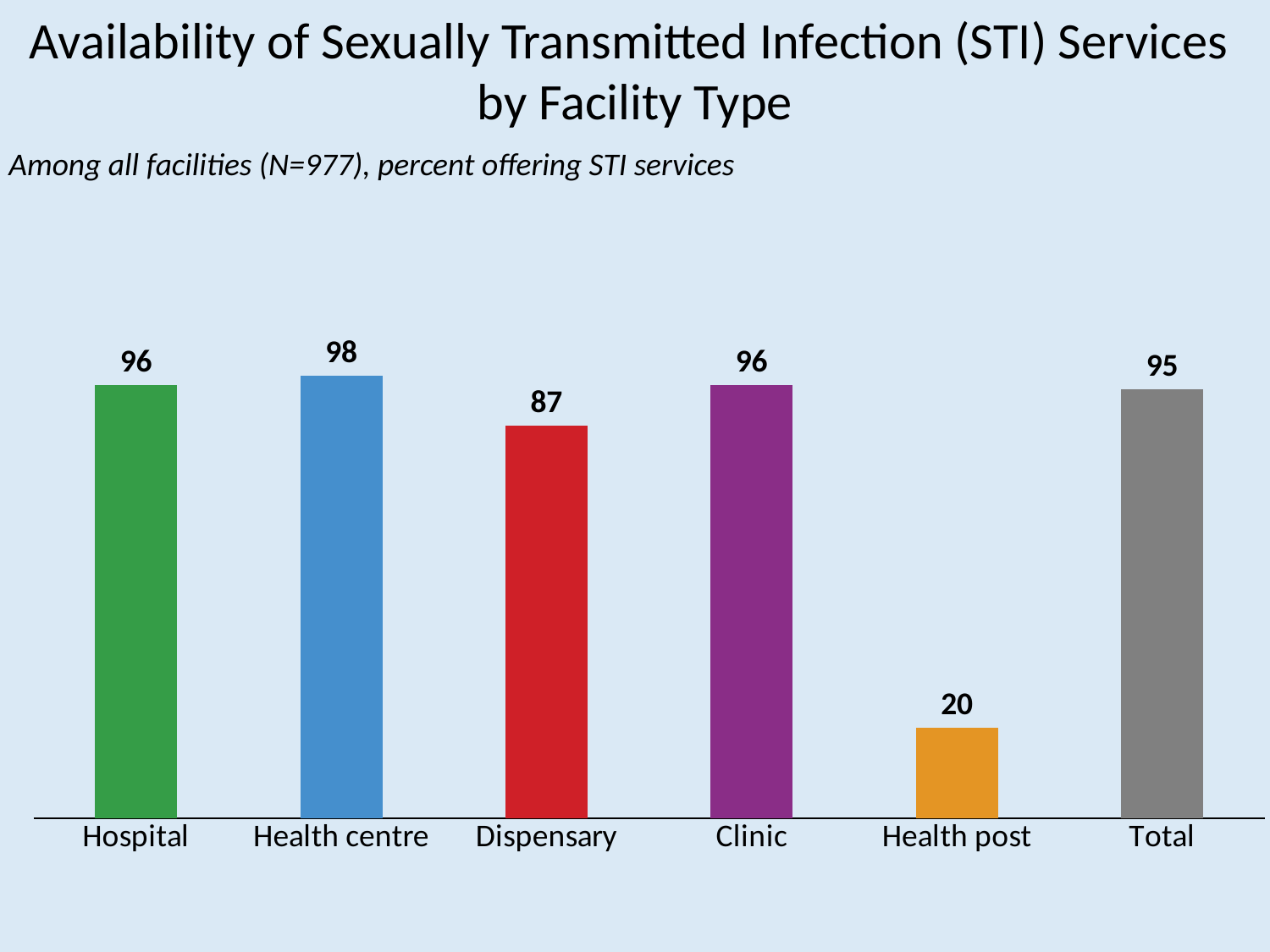

Availability of Sexually Transmitted Infection (STI) Services
by Facility Type
Among all facilities (N=977), percent offering STI services

### Chart

| Category | STI |
|---|---|
| Hospital | 96.0 |
| Health centre | 98.0 |
| Dispensary | 87.0 |
| Clinic | 96.0 |
| Health post | 20.0 |
| Total | 95.0 |